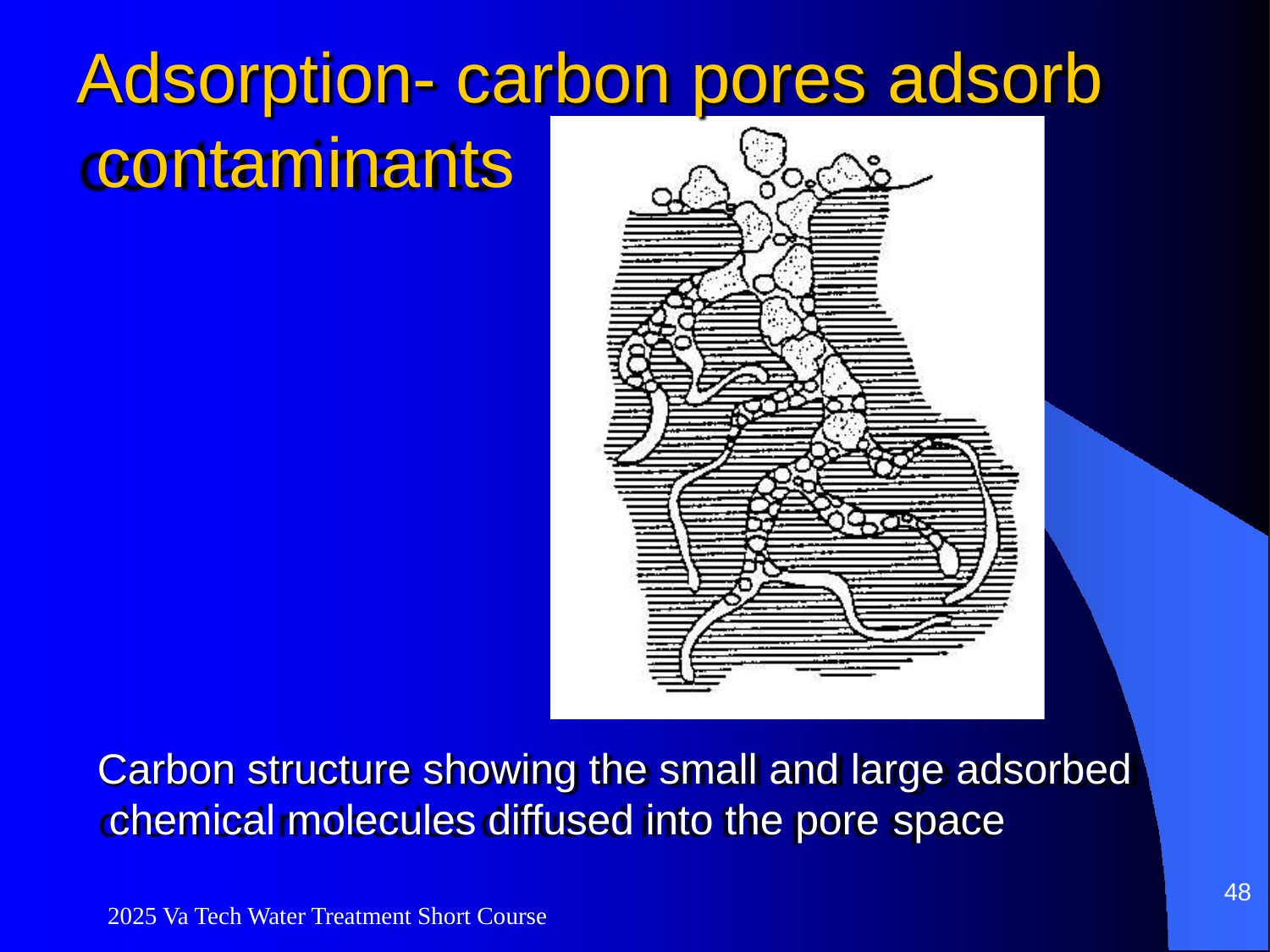

# Adsorption- carbon pores adsorb  contaminants

Carbon structure showing the small and large adsorbed  chemical molecules diffused into the pore space

48
2025 Va Tech Water Treatment Short Course